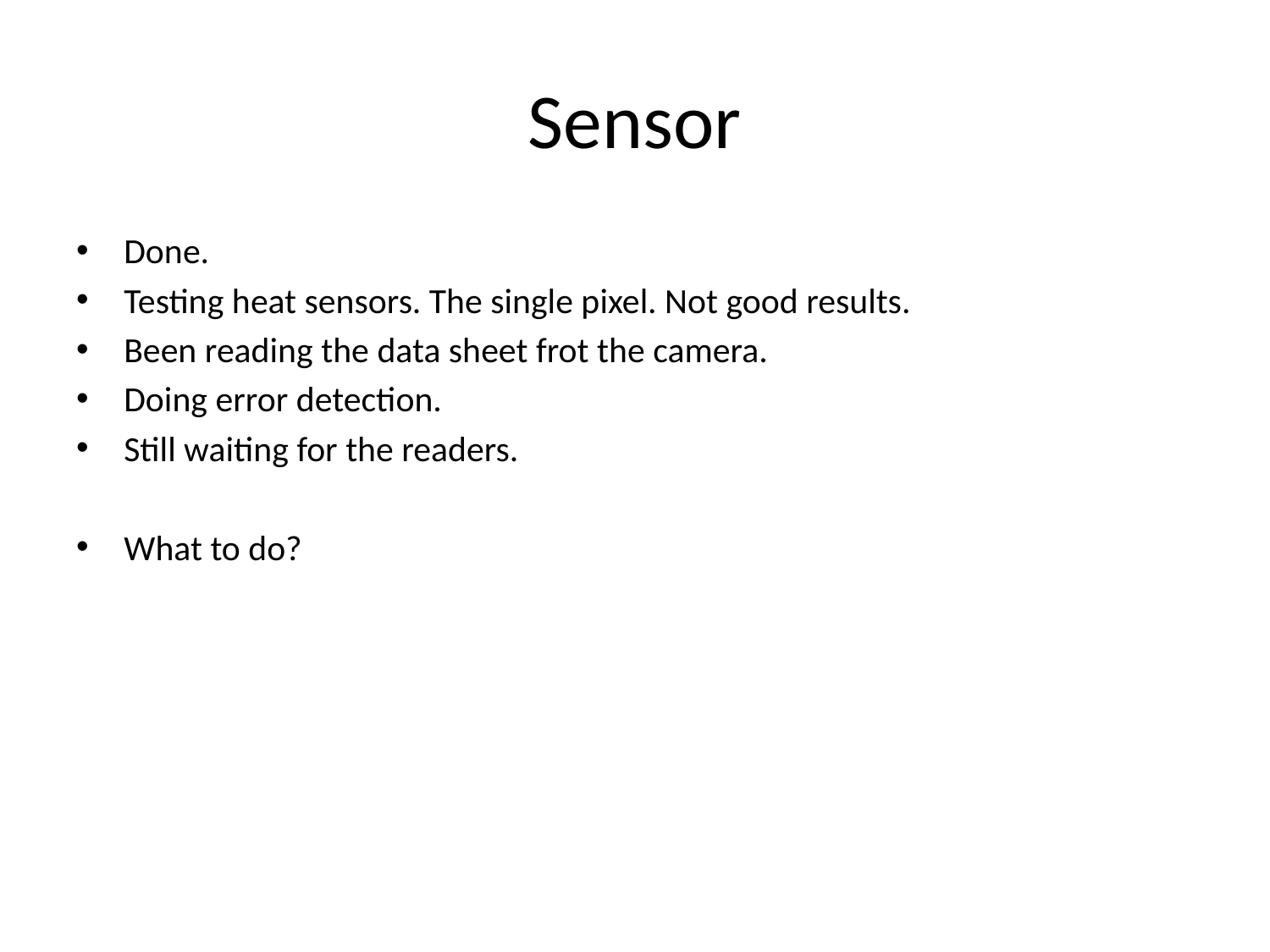

# Sensor
Done.
Testing heat sensors. The single pixel. Not good results.
Been reading the data sheet frot the camera.
Doing error detection.
Still waiting for the readers.

What to do?